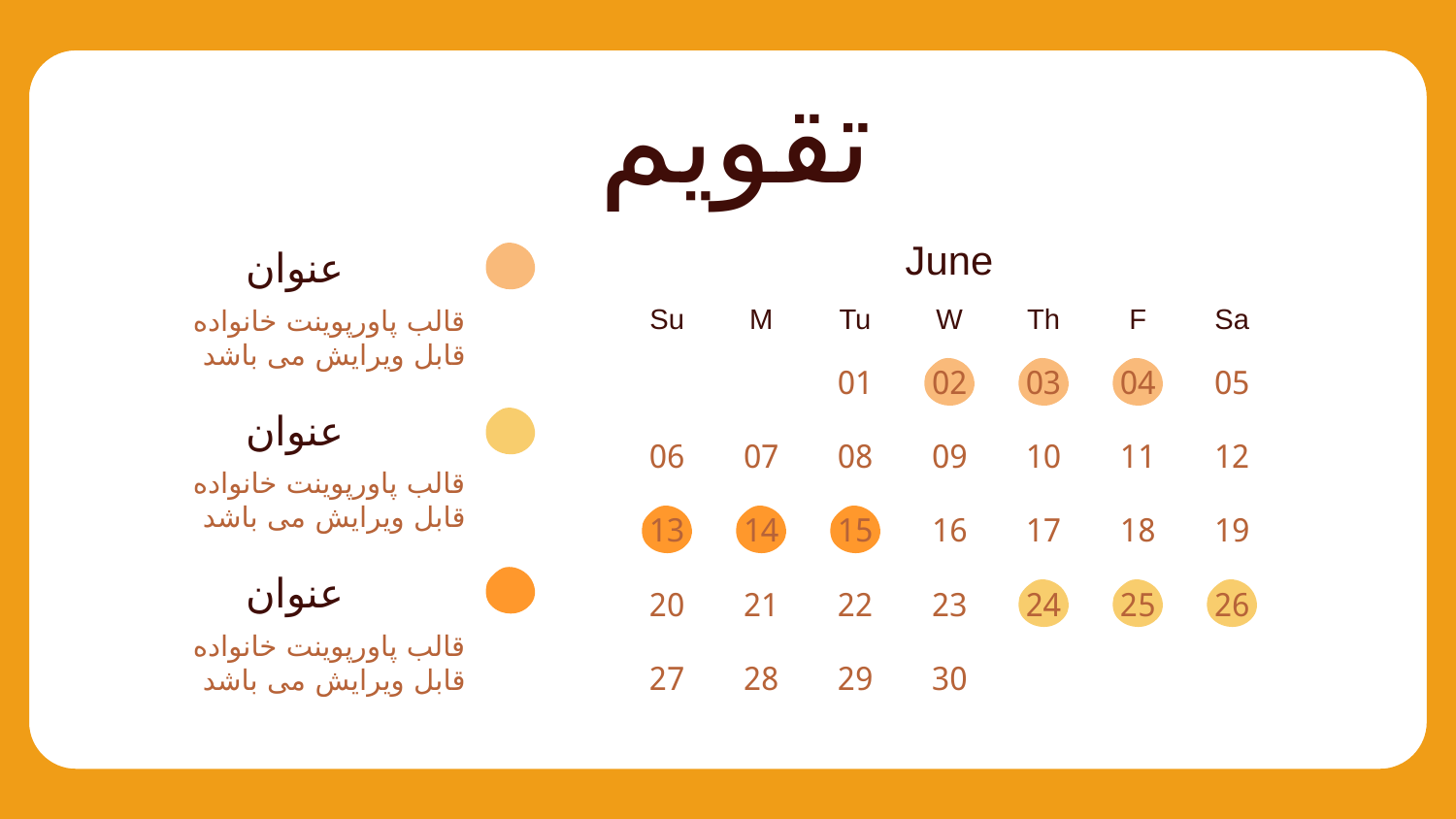

# تقویم
June
Su
M
Tu
W
Th
F
Sa
01
02
03
04
05
06
07
08
09
10
11
12
13
14
15
16
17
18
19
20
21
22
23
24
25
26
27
28
29
30
عنوان

قالب پاورپوینت خانواده قابل ویرایش می باشد

عنوان

قالب پاورپوینت خانواده قابل ویرایش می باشد

عنوان

قالب پاورپوینت خانواده قابل ویرایش می باشد